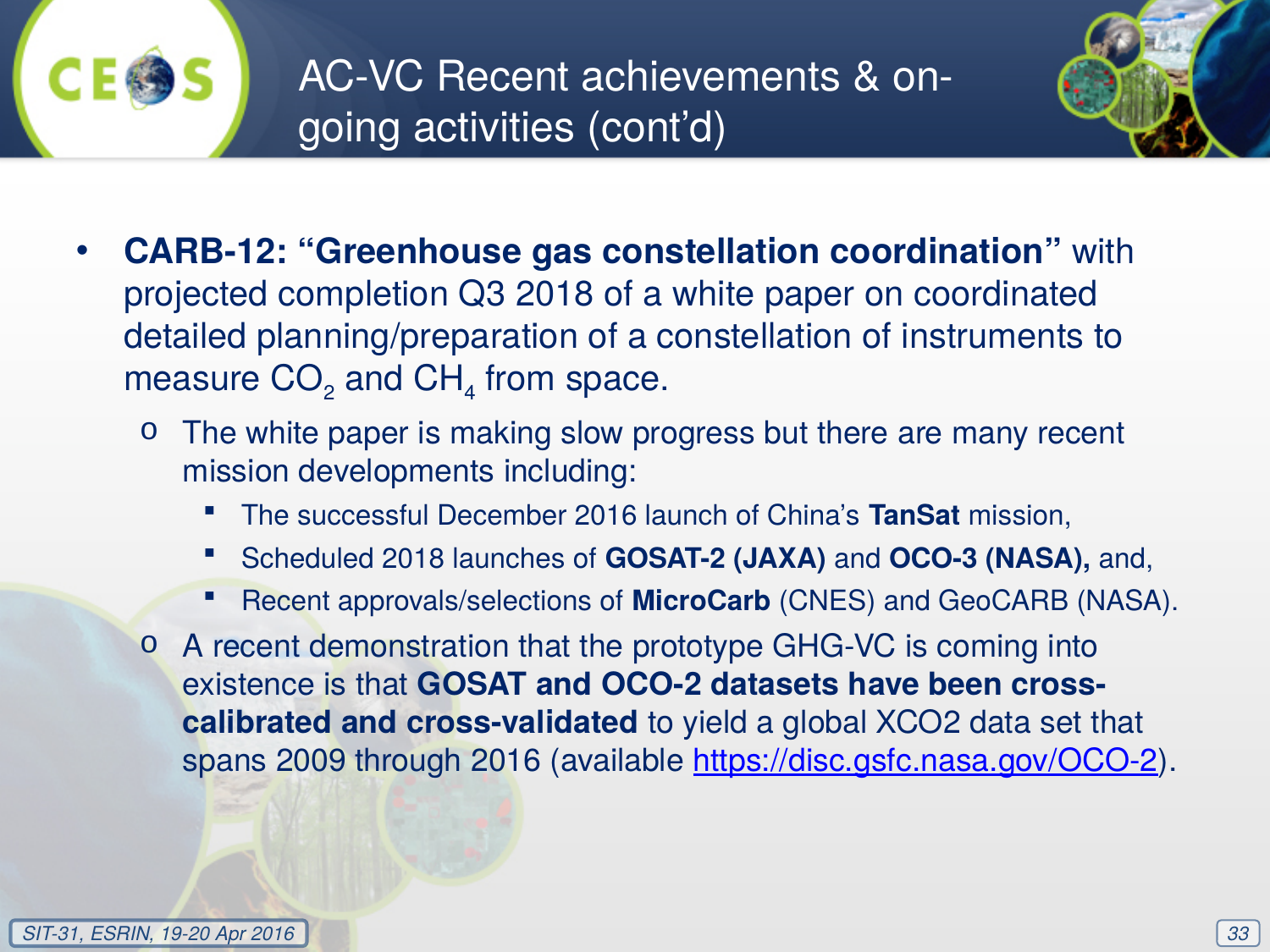

AC-VC Recent achievements & on-going activities (cont’d)
CARB-12: “Greenhouse gas constellation coordination” with projected completion Q3 2018 of a white paper on coordinated detailed planning/preparation of a constellation of instruments to measure CO2 and CH4 from space.
The white paper is making slow progress but there are many recent mission developments including:
The successful December 2016 launch of China’s TanSat mission,
Scheduled 2018 launches of GOSAT-2 (JAXA) and OCO-3 (NASA), and,
Recent approvals/selections of MicroCarb (CNES) and GeoCARB (NASA).
A recent demonstration that the prototype GHG-VC is coming into existence is that GOSAT and OCO-2 datasets have been cross-calibrated and cross-validated to yield a global XCO2 data set that spans 2009 through 2016 (available https://disc.gsfc.nasa.gov/OCO-2).

33